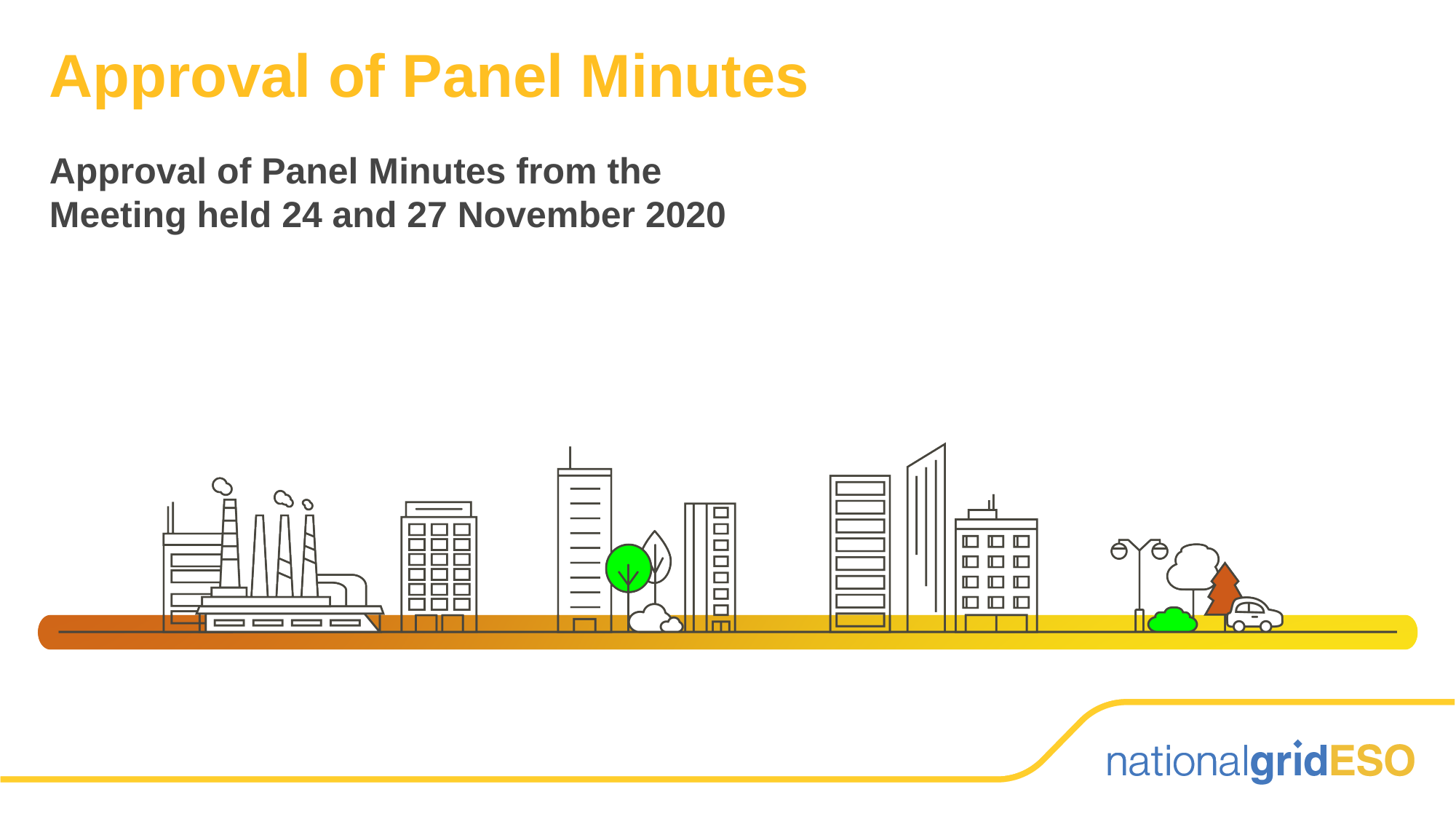

Approval of Panel Minutes
Approval of Panel Minutes from the Meeting held 24 and 27 November 2020